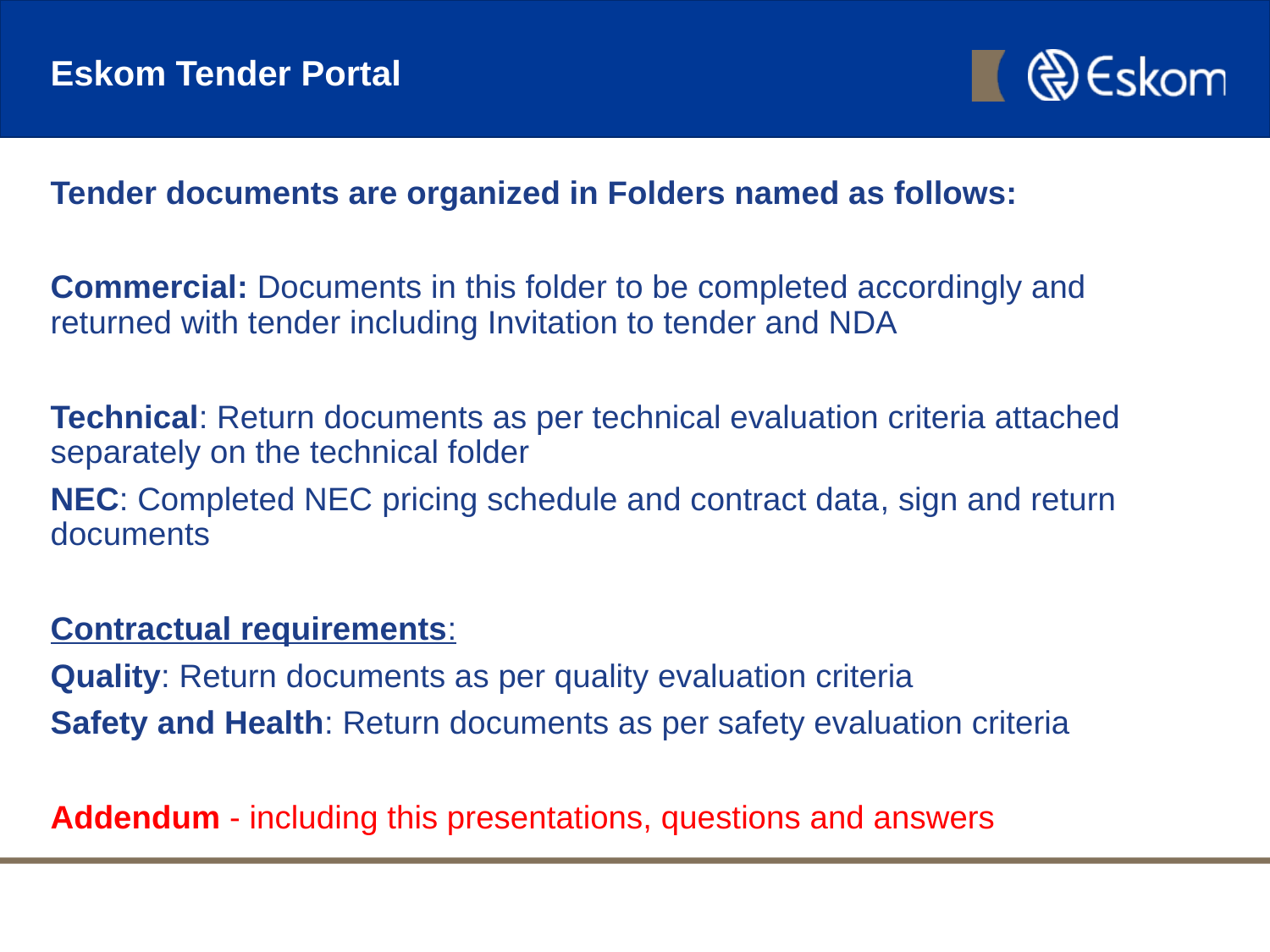

# Eskom Tender Portal
Tender documents are organized in Folders named as follows:

Commercial: Documents in this folder to be completed accordingly and returned with tender including Invitation to tender and NDA

Technical: Return documents as per technical evaluation criteria attached separately on the technical folder
NEC: Completed NEC pricing schedule and contract data, sign and return documents

Contractual requirements:
Quality: Return documents as per quality evaluation criteria
Safety and Health: Return documents as per safety evaluation criteria

Addendum - including this presentations, questions and answers